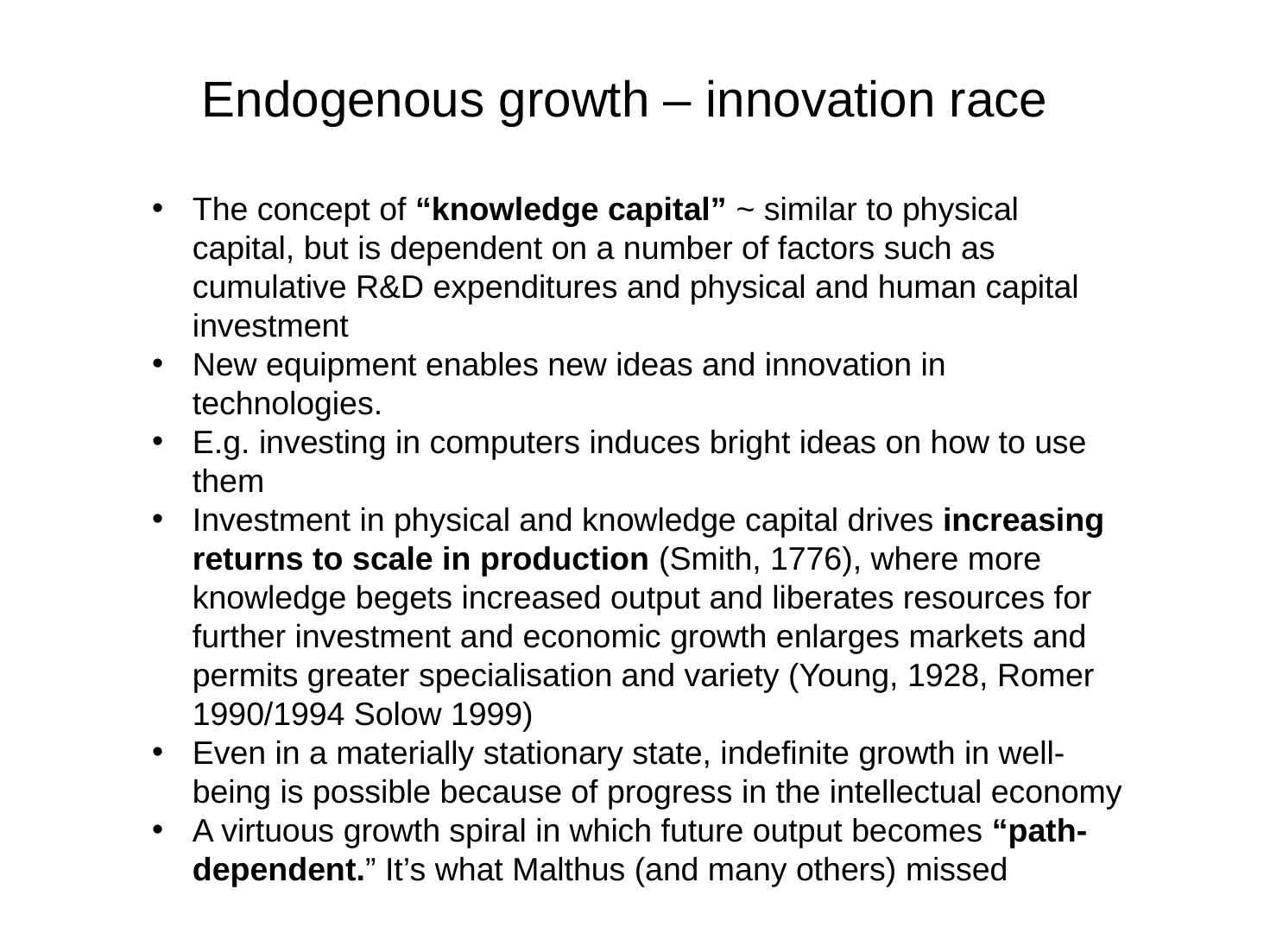

Endogenous growth – innovation race
The concept of “knowledge capital” ~ similar to physical capital, but is dependent on a number of factors such as cumulative R&D expenditures and physical and human capital investment
New equipment enables new ideas and innovation in technologies.
E.g. investing in computers induces bright ideas on how to use them
Investment in physical and knowledge capital drives increasing returns to scale in production (Smith, 1776), where more knowledge begets increased output and liberates resources for further investment and economic growth enlarges markets and permits greater specialisation and variety (Young, 1928, Romer 1990/1994 Solow 1999)
Even in a materially stationary state, indefinite growth in well-being is possible because of progress in the intellectual economy
A virtuous growth spiral in which future output becomes “path-dependent.” It’s what Malthus (and many others) missed